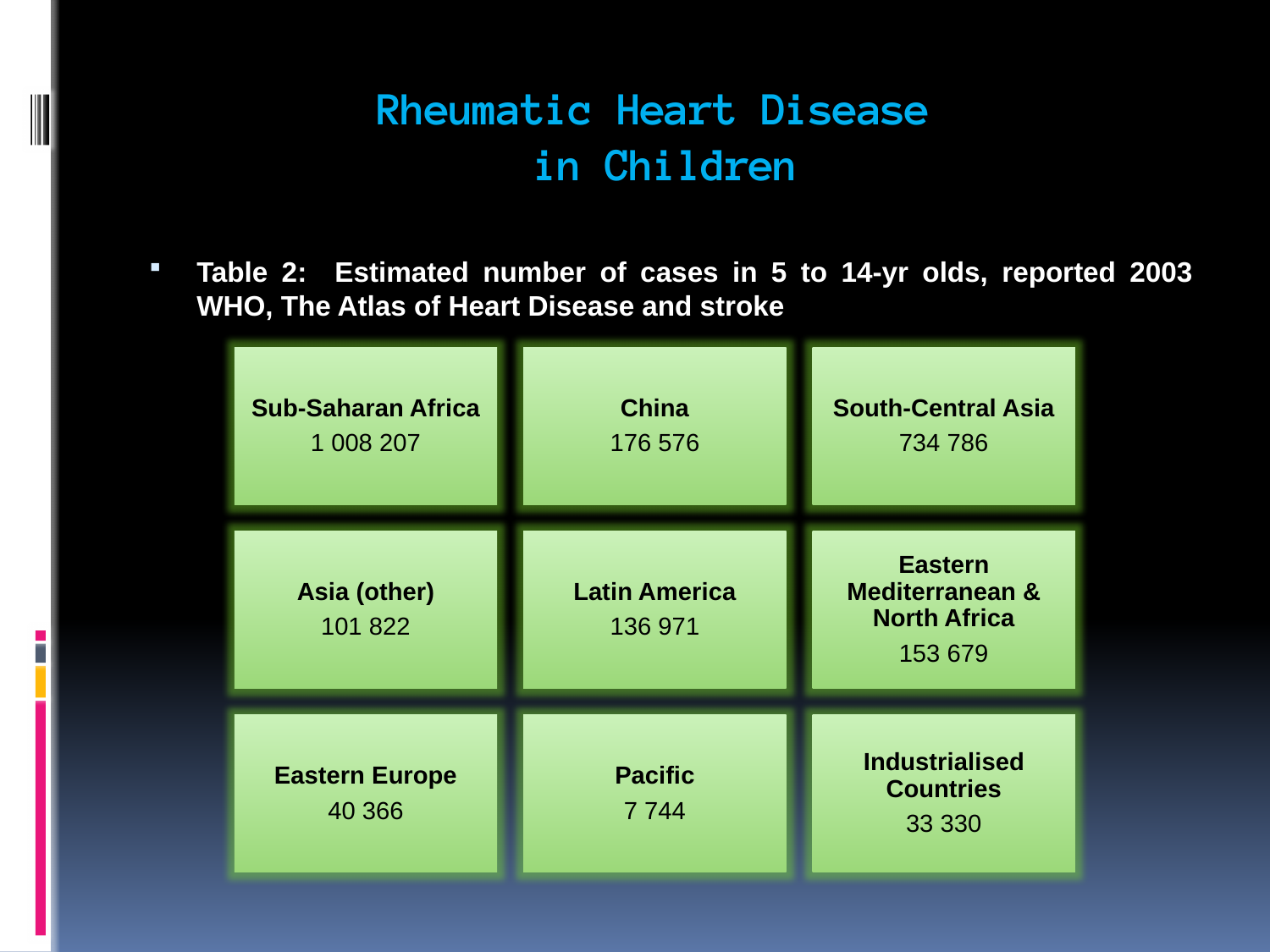

# Rheumatic Heart Disease in Children
Table 2:  Estimated number of cases in 5 to 14-yr olds, reported 2003 WHO, The Atlas of Heart Disease and stroke
Sub-Saharan Africa
1 008 207
China
176 576
South-Central Asia
734 786
Asia (other)
101 822
Latin America
136 971
Eastern Mediterranean & North Africa
153 679
Eastern Europe
40 366
Pacific
7 744
Industrialised Countries
33 330